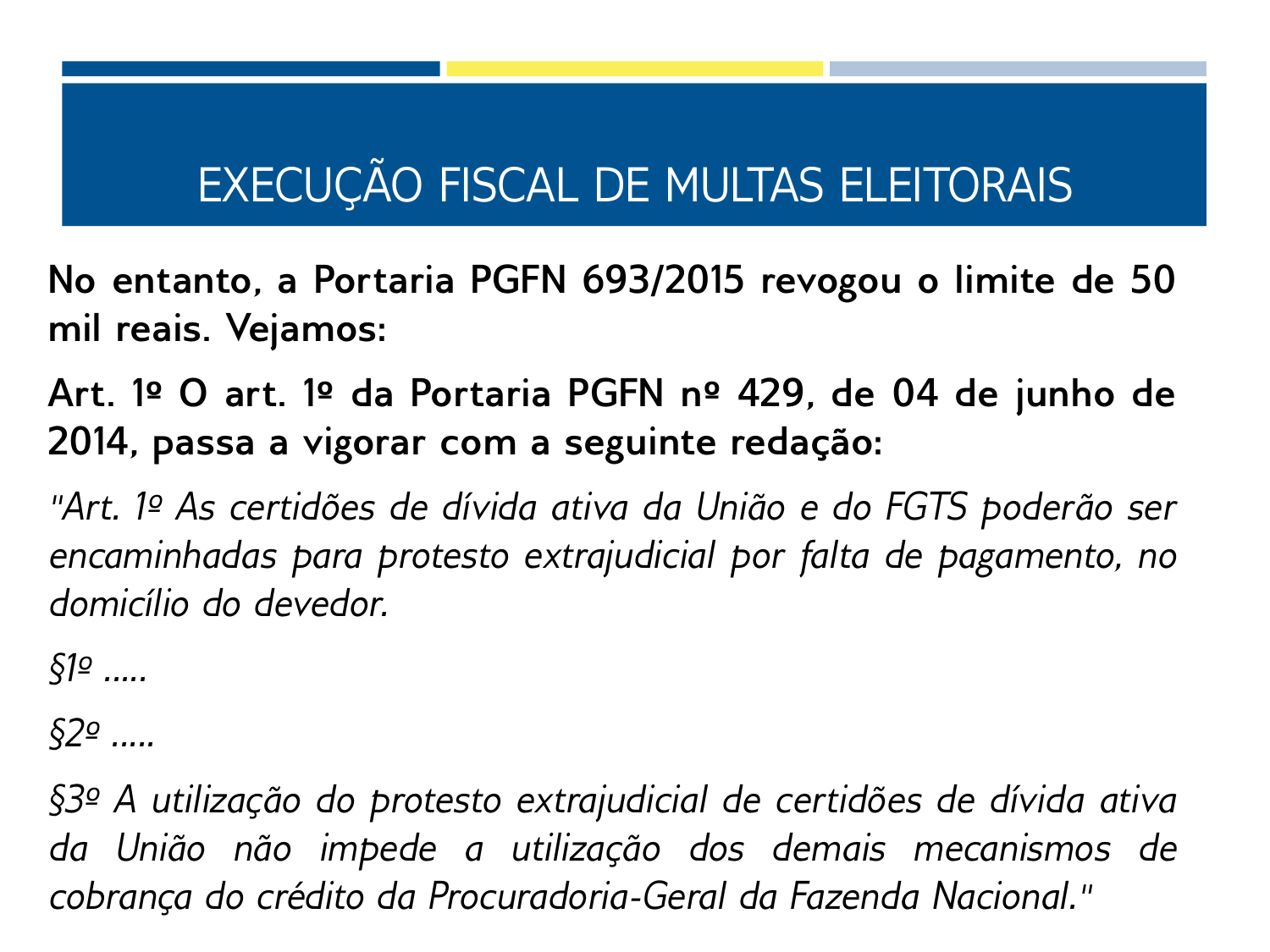

# EXECUÇÃO FISCAL DE MULTAS ELEITORAIS
No entanto, a Portaria PGFN 693/2015 revogou o limite de 50 mil reais. Vejamos:
Art. 1º O art. 1º da Portaria PGFN nº 429, de 04 de junho de 2014, passa a vigorar com a seguinte redação:
"Art. 1º As certidões de dívida ativa da União e do FGTS poderão ser encaminhadas para protesto extrajudicial por falta de pagamento, no domicílio do devedor.
§1º .....
§2º .....
§3º A utilização do protesto extrajudicial de certidões de dívida ativa da União não impede a utilização dos demais mecanismos de cobrança do crédito da Procuradoria-Geral da Fazenda Nacional."